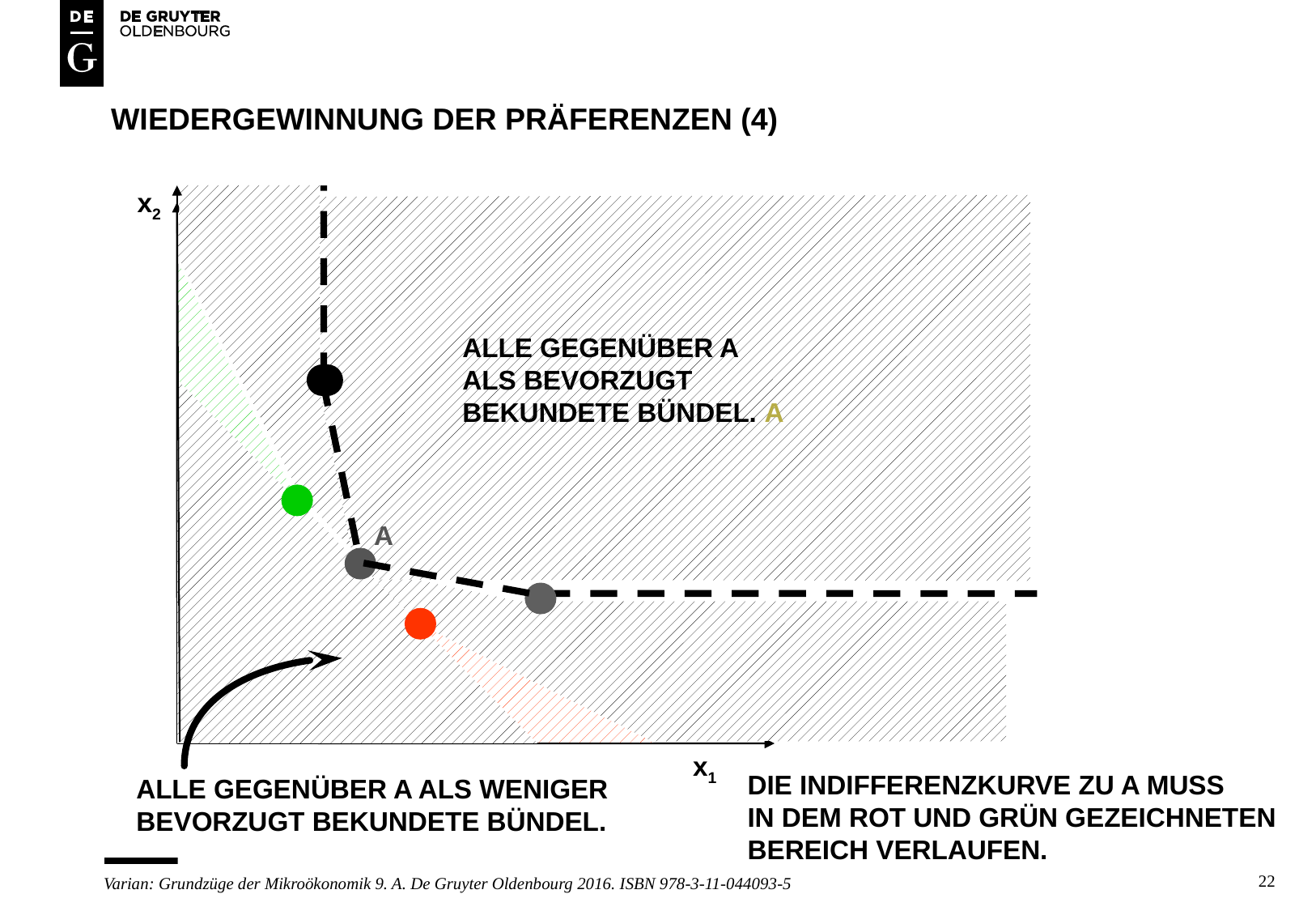

# Wiedergewinnung der präferenzen (4)

x2

ALLE GEGENÜBER A ALS BEVORZUGT BEKUNDETE BÜNDEL. A

A

x1
DIE INDIFFERENZKURVE ZU A MUSS
IN DEM ROT UND GRÜN GEZEICHNETEN
BEREICH VERLAUFEN.
ALLE GEGENÜBER A ALS WENIGER BEVORZUGT BEKUNDETE BÜNDEL.
22
Varian: Grundzüge der Mikroökonomik 9. A. De Gruyter Oldenbourg 2016. ISBN 978-3-11-044093-5